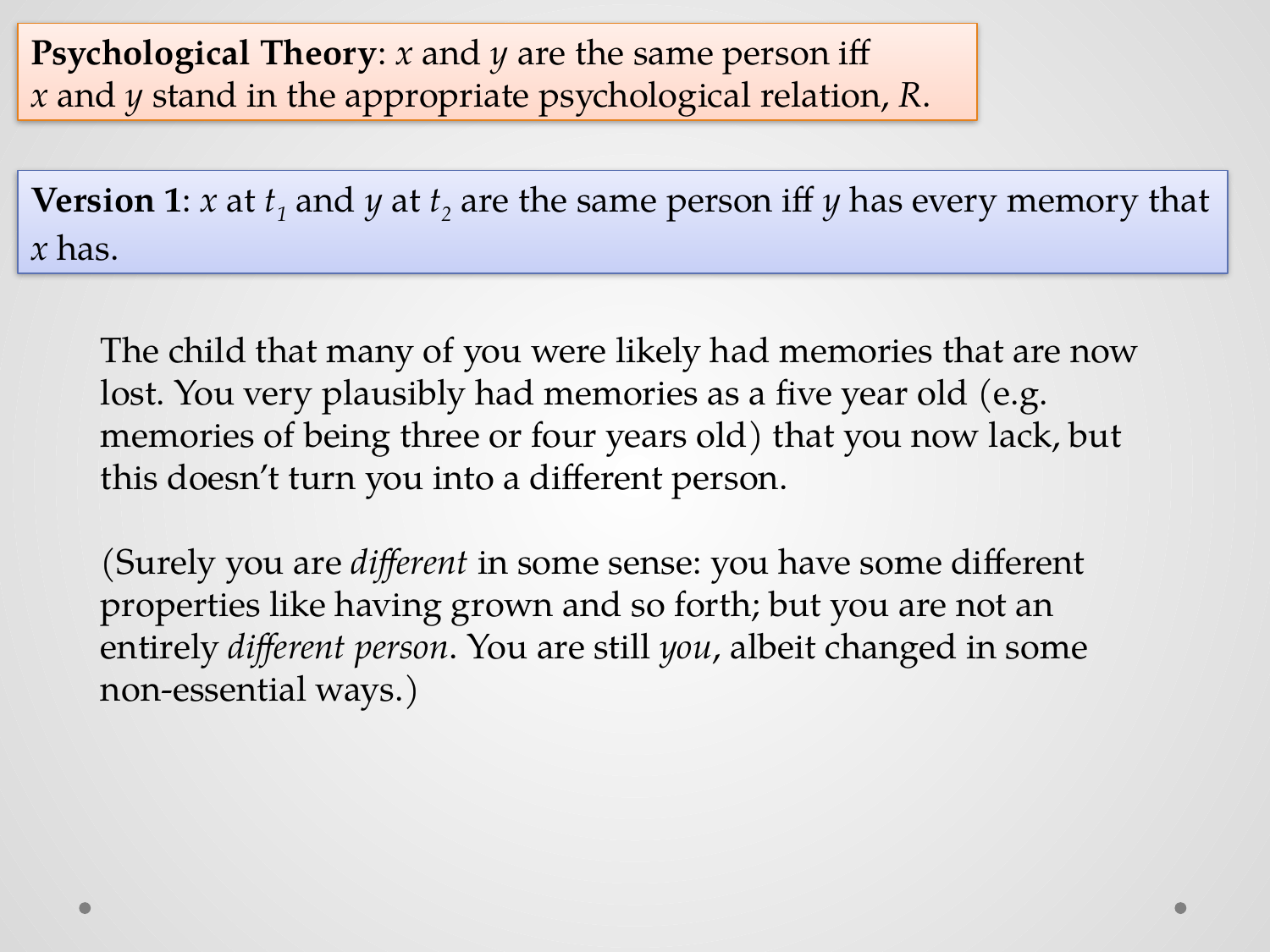

Psychological Theory: x and y are the same person iff
x and y stand in the appropriate psychological relation, R.
Version 1: x at t1 and y at t2 are the same person iff y has every memory that x has.
The child that many of you were likely had memories that are now lost. You very plausibly had memories as a five year old (e.g. memories of being three or four years old) that you now lack, but this doesn’t turn you into a different person.
(Surely you are different in some sense: you have some different properties like having grown and so forth; but you are not an entirely different person. You are still you, albeit changed in some non-essential ways.)